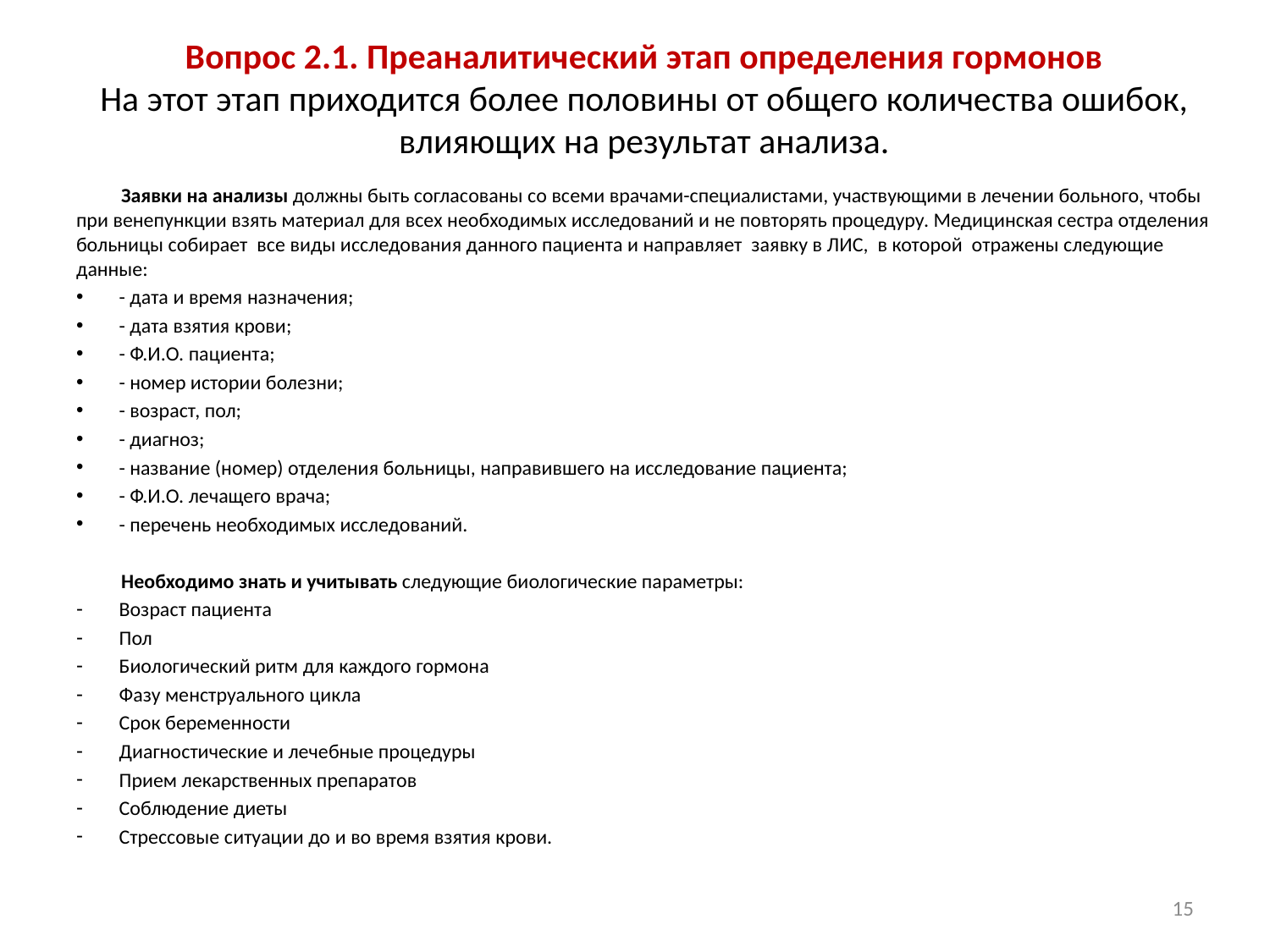

# Вопрос 2.1. Преаналитический этап определения гормонов На этот этап приходится более половины от общего количества ошибок, влияющих на результат анализа.
Заявки на анализы должны быть согласованы со всеми врачами-специалистами, участвующими в лечении больного, чтобы при венепункции взять материал для всех необходимых исследований и не повторять процедуру. Медицинская сестра отделения больницы собирает  все виды исследования данного пациента и направляет  заявку в ЛИС,  в которой  отражены следующие данные:
- дата и время назначения;
- дата взятия крови;
- Ф.И.О. пациента;
- номер истории болезни;
- возраст, пол;
- диагноз;
- название (номер) отделения больницы, направившего на исследование пациента;
- Ф.И.О. лечащего врача;
- перечень необходимых исследований.

Необходимо знать и учитывать следующие биологические параметры:
Возраст пациента
Пол
Биологический ритм для каждого гормона
Фазу менструального цикла
Срок беременности
Диагностические и лечебные процедуры
Прием лекарственных препаратов
Соблюдение диеты
Стрессовые ситуации до и во время взятия крови.

15